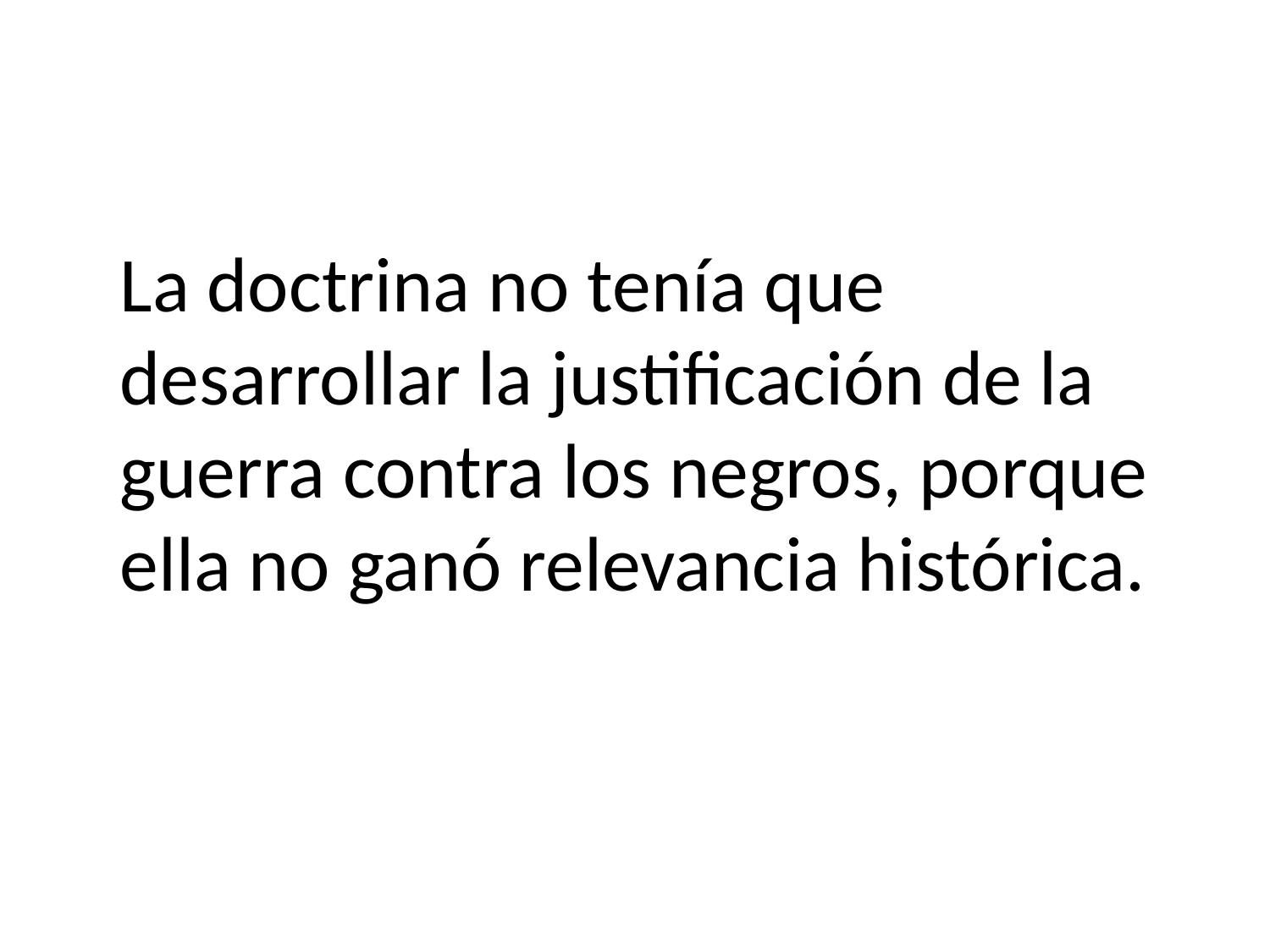

La doctrina no tenía que desarrollar la justificación de la guerra contra los negros, porque ella no ganó relevancia histórica.